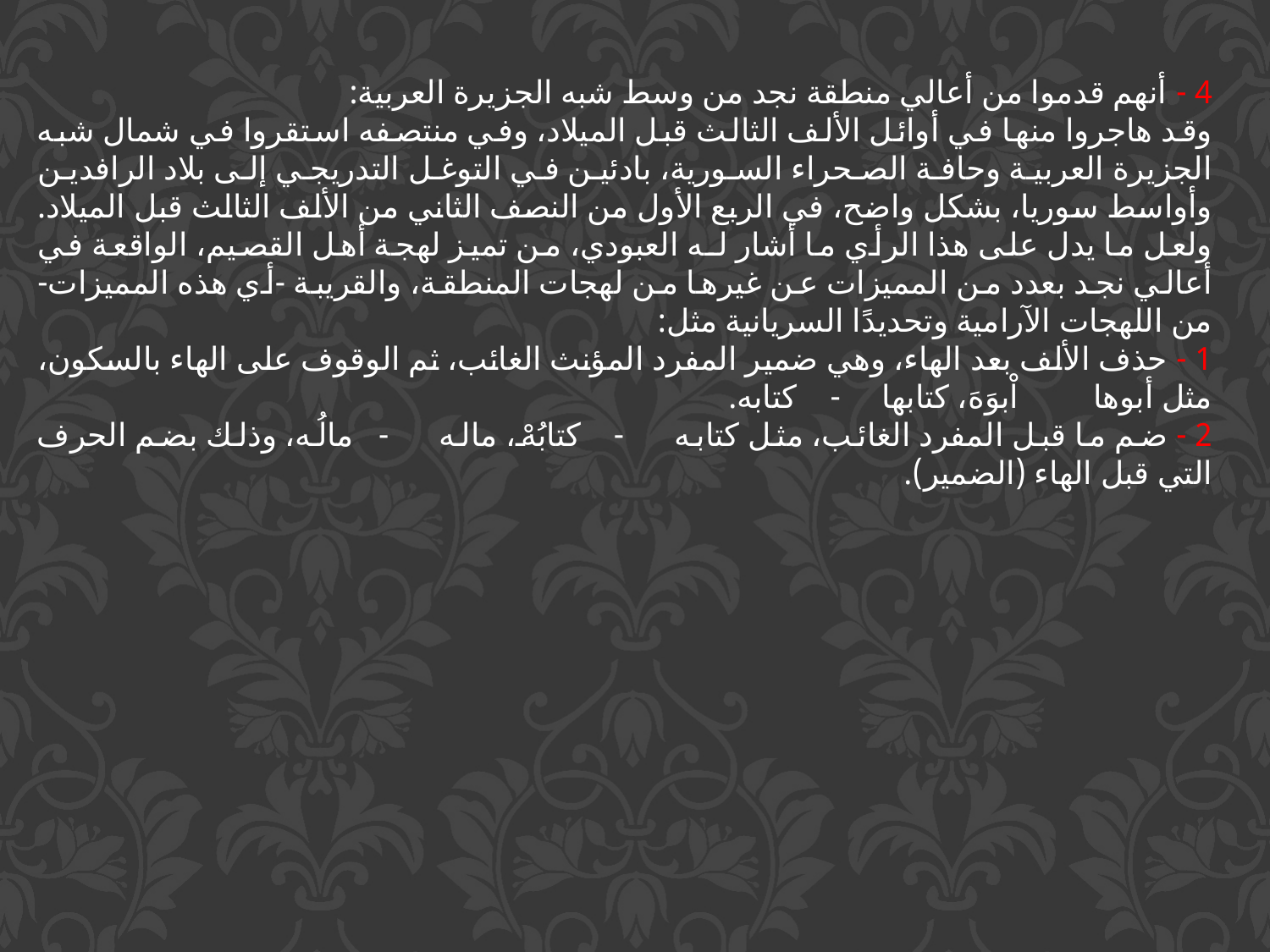

4 - أنهم قدموا من أعالي منطقة نجد من وسط شبه الجزيرة العربية:
وقد هاجروا منها في أوائل الألف الثالث قبل الميلاد، وفي منتصفه استقروا في شمال شبه الجزيرة العربية وحافة الصحراء السورية، بادئين في التوغل التدريجي إلى بلاد الرافدين وأواسط سوريا، بشكل واضح، في الربع الأول من النصف الثاني من الألف الثالث قبل الميلاد. ولعل ما يدل على هذا الرأي ما أشار لـه العبودي، من تميز لهجة أهل القصيم، الواقعة في أعالي نجد بعدد من المميزات عن غيرها من لهجات المنطقة، والقريبة -أي هذه المميزات- من اللهجات الآرامية وتحديدًا السريانية مثل:
1 - حذف الألف بعد الهاء، وهي ضمير المفرد المؤنث الغائب، ثم الوقوف على الهاء بالسكون، مثل أبوها         اْبوَهَ، كتابها     -    كتابه.
2 - ضم ما قبل المفرد الغائب، مثل كتابه      -    كتابُهْ، ماله      -   مالُه، وذلك بضم الحرف التي قبل الهاء (الضمير).